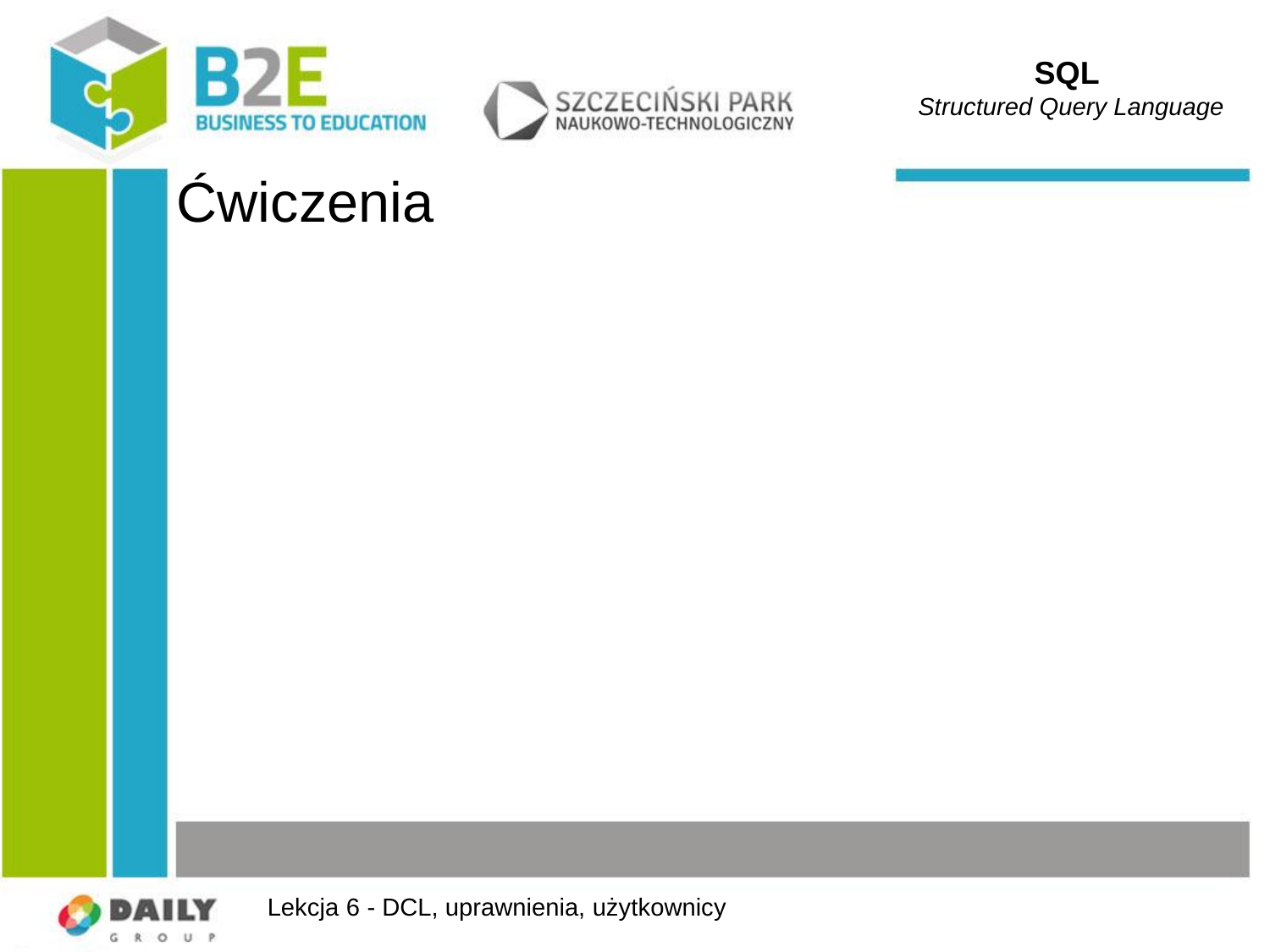

SQL
Structured Query Language
# Ćwiczenia
Lekcja 6 - DCL, uprawnienia, użytkownicy